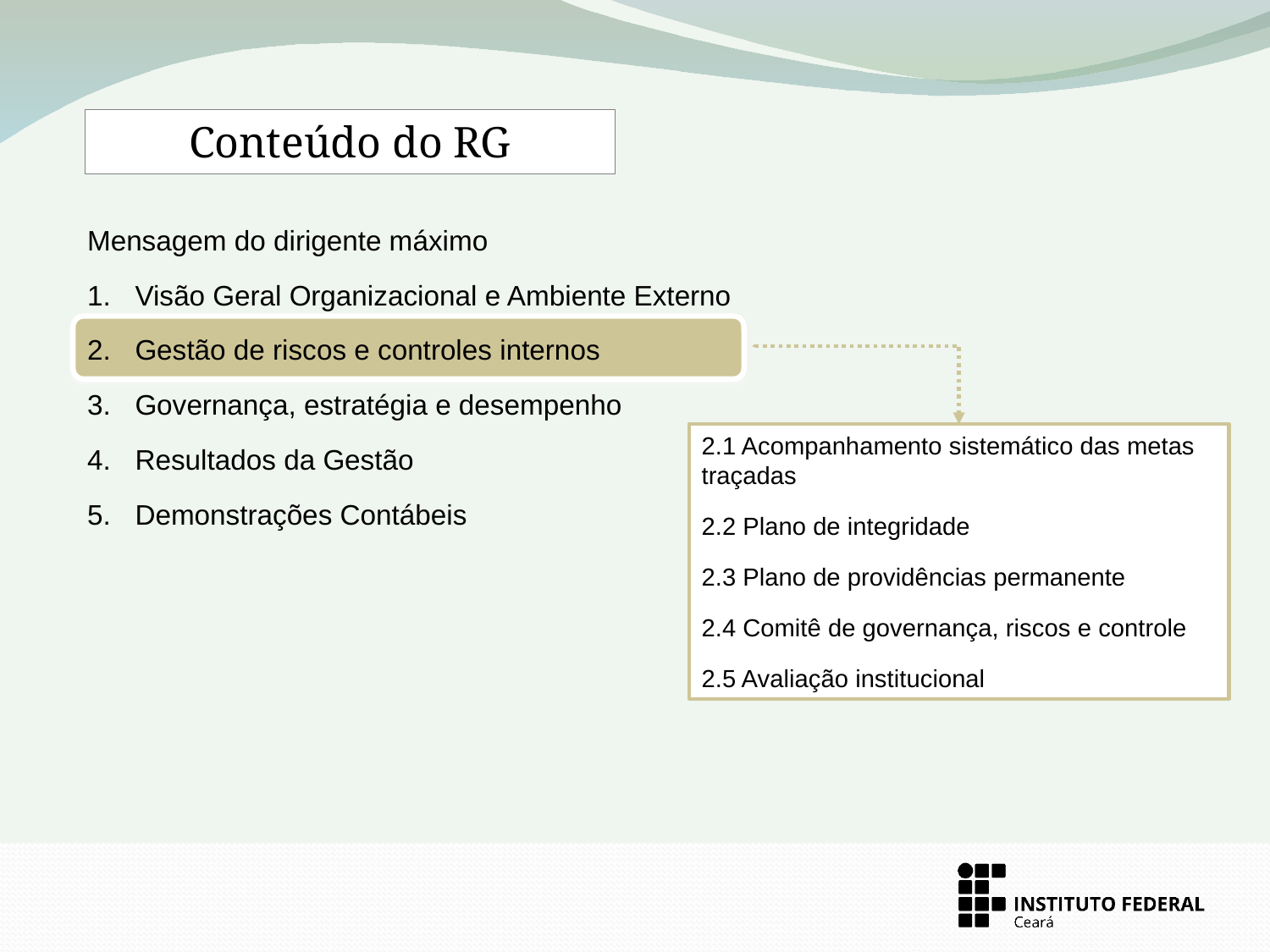

Conteúdo do RG

Mensagem do dirigente máximo
Visão Geral Organizacional e Ambiente Externo
Gestão de riscos e controles internos
Governança, estratégia e desempenho
Resultados da Gestão
Demonstrações Contábeis

2.1 Acompanhamento sistemático das metas traçadas
2.2 Plano de integridade
2.3 Plano de providências permanente
2.4 Comitê de governança, riscos e controle
2.5 Avaliação institucional